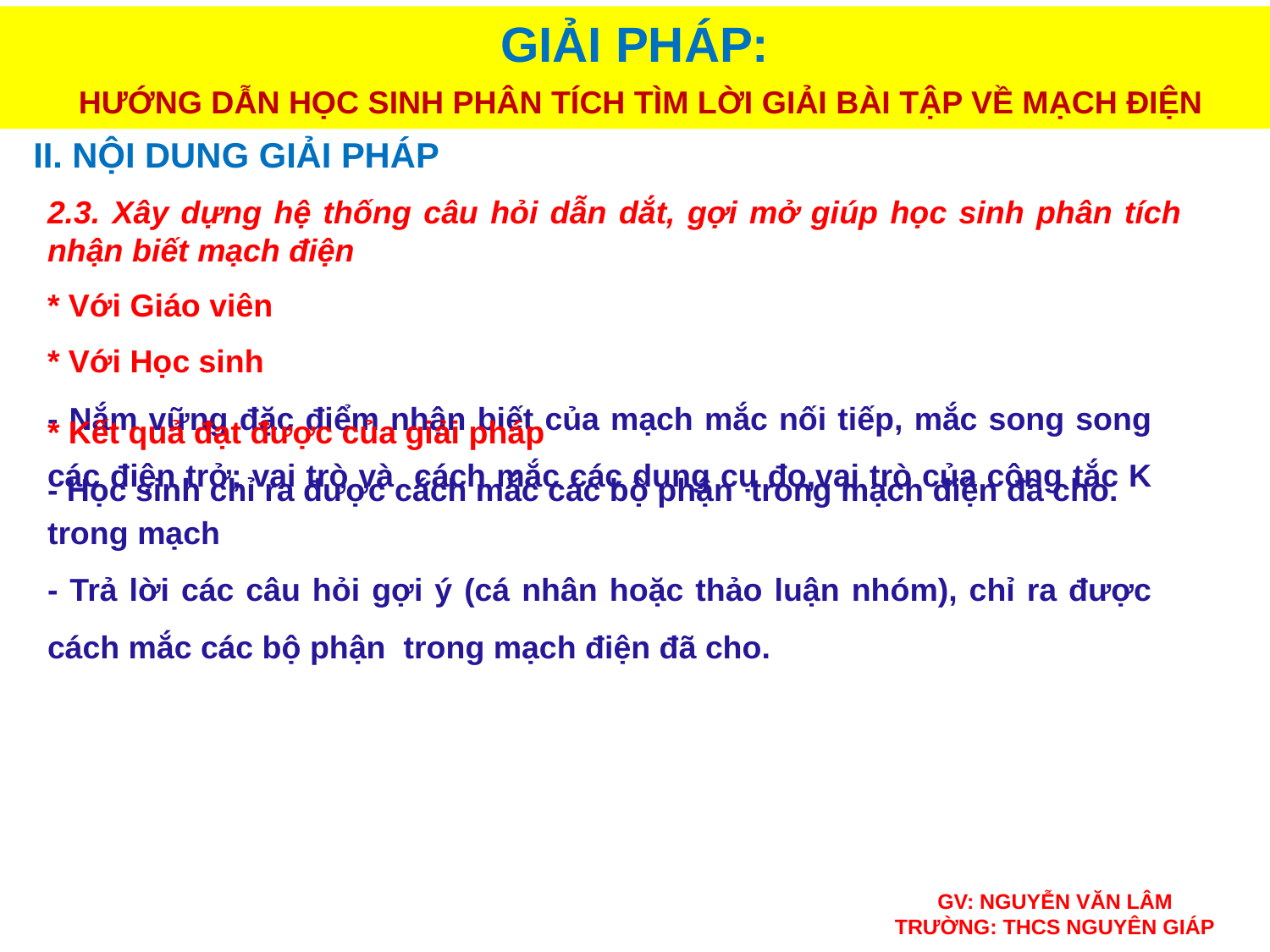

GIẢI PHÁP:
 HƯỚNG DẪN HỌC SINH PHÂN TÍCH TÌM LỜI GIẢI BÀI TẬP VỀ MẠCH ĐIỆN
II. NỘI DUNG GIẢI PHÁP
2.3. Xây dựng hệ thống câu hỏi dẫn dắt, gợi mở giúp học sinh phân tích nhận biết mạch điện

* Với Giáo viên
* Với Học sinh
- Nắm vững đặc điểm nhận biết của mạch mắc nối tiếp, mắc song song các điện trở; vai trò và  cách mắc các dụng cụ đo,vai trò của công tắc K trong mạch
- Trả lời các câu hỏi gợi ý (cá nhân hoặc thảo luận nhóm), chỉ ra được cách mắc các bộ phận  trong mạch điện đã cho.
* Kết quả đạt được của giải pháp
- Học sinh chỉ ra được cách mắc các bộ phận  trong mạch điện đã cho.
GV: NGUYỄN VĂN LÂM
TRƯỜNG: THCS NGUYÊN GIÁP